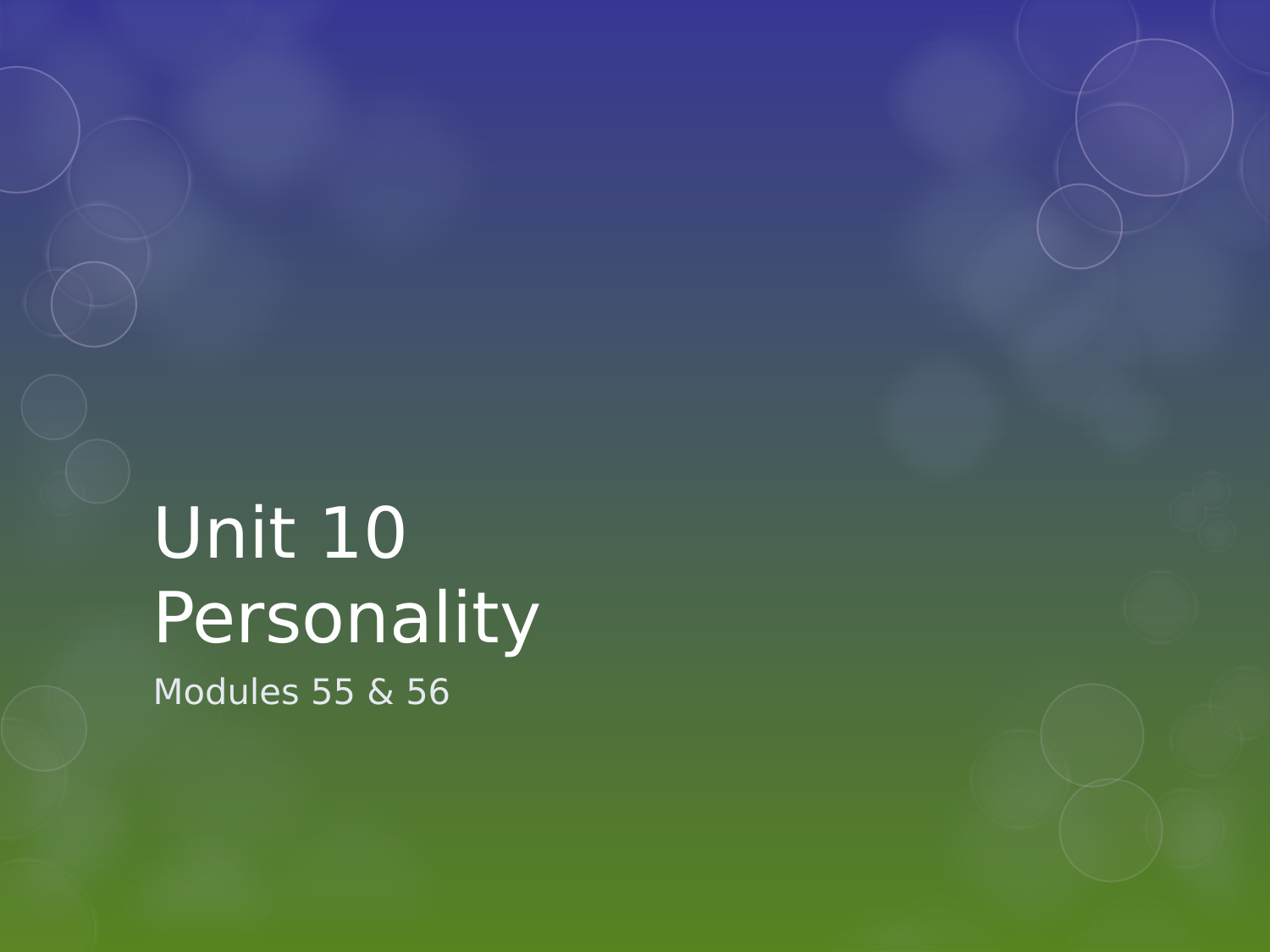

# Unit 10 Personality
Modules 55 & 56